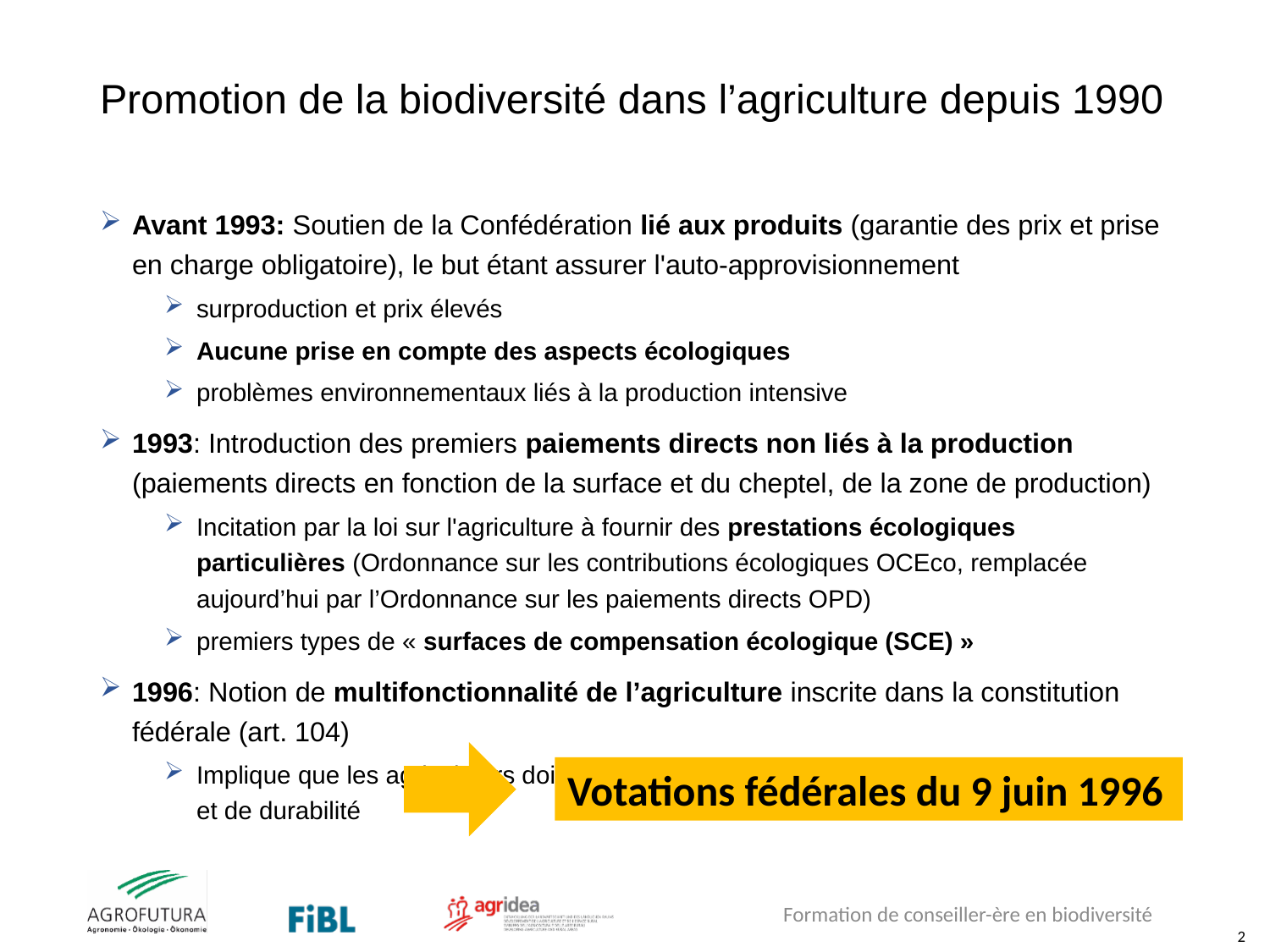

# Promotion de la biodiversité dans l’agriculture depuis 1990
Avant 1993: Soutien de la Confédération lié aux produits (garantie des prix et prise en charge obligatoire), le but étant assurer l'auto-approvisionnement
surproduction et prix élevés
Aucune prise en compte des aspects écologiques
problèmes environnementaux liés à la production intensive
1993: Introduction des premiers paiements directs non liés à la production (paiements directs en fonction de la surface et du cheptel, de la zone de production)
Incitation par la loi sur l'agriculture à fournir des prestations écologiques particulières (Ordonnance sur les contributions écologiques OCEco, remplacée aujourd’hui par l’Ordonnance sur les paiements directs OPD)
premiers types de « surfaces de compensation écologique (SCE) »
1996: Notion de multifonctionnalité de l’agriculture inscrite dans la constitution fédérale (art. 104)
Implique que les agriculteurs doivent satisfaire à des exigences à caractère écologique et de durabilité

Votations fédérales du 9 juin 1996
Formation de conseiller-ère en biodiversité